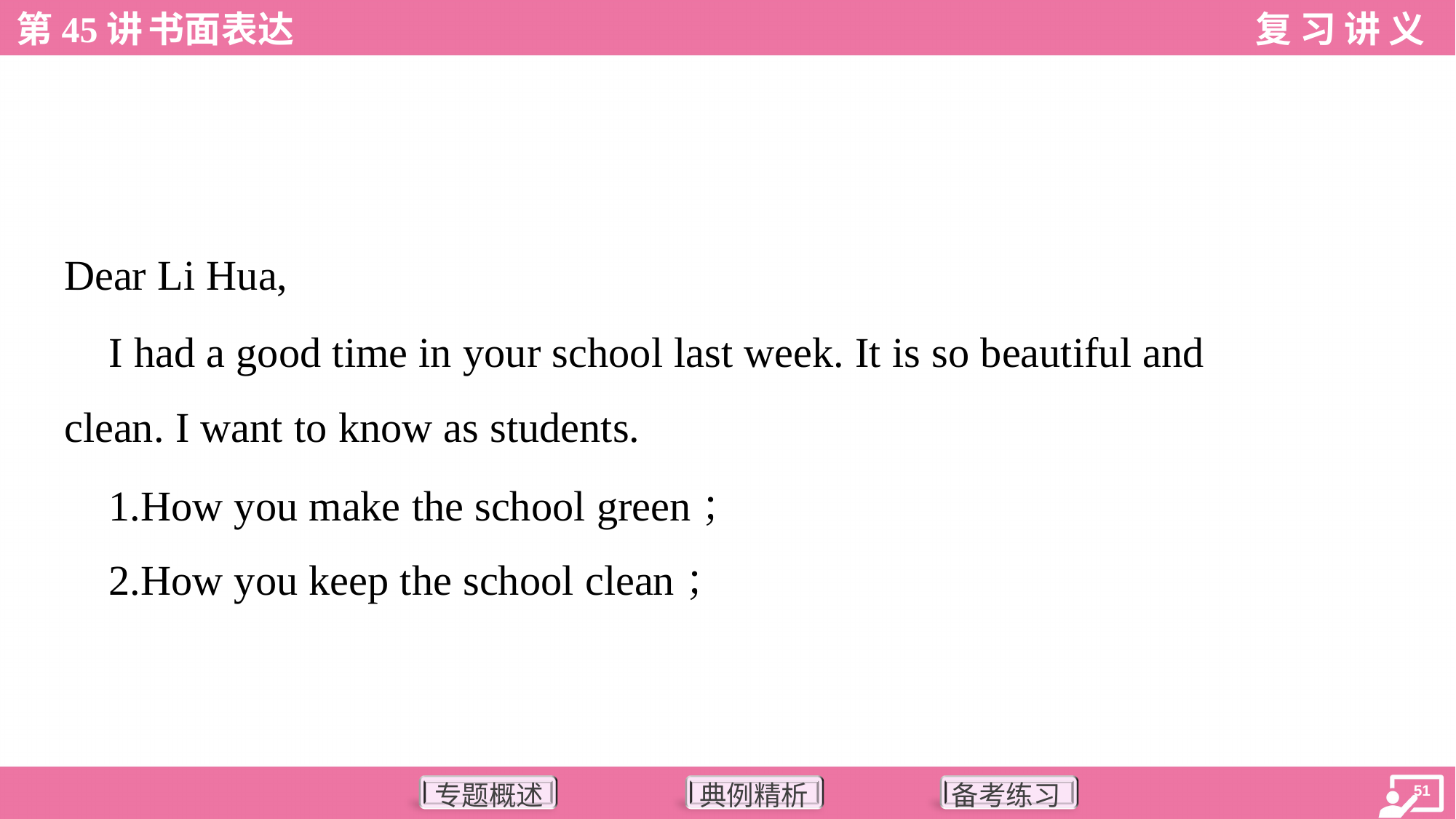

Dear Li Hua,
    I had a good time in your school last week. It is so beautiful and
clean. I want to know as students.
    1.How you make the school green；
    2.How you keep the school clean；